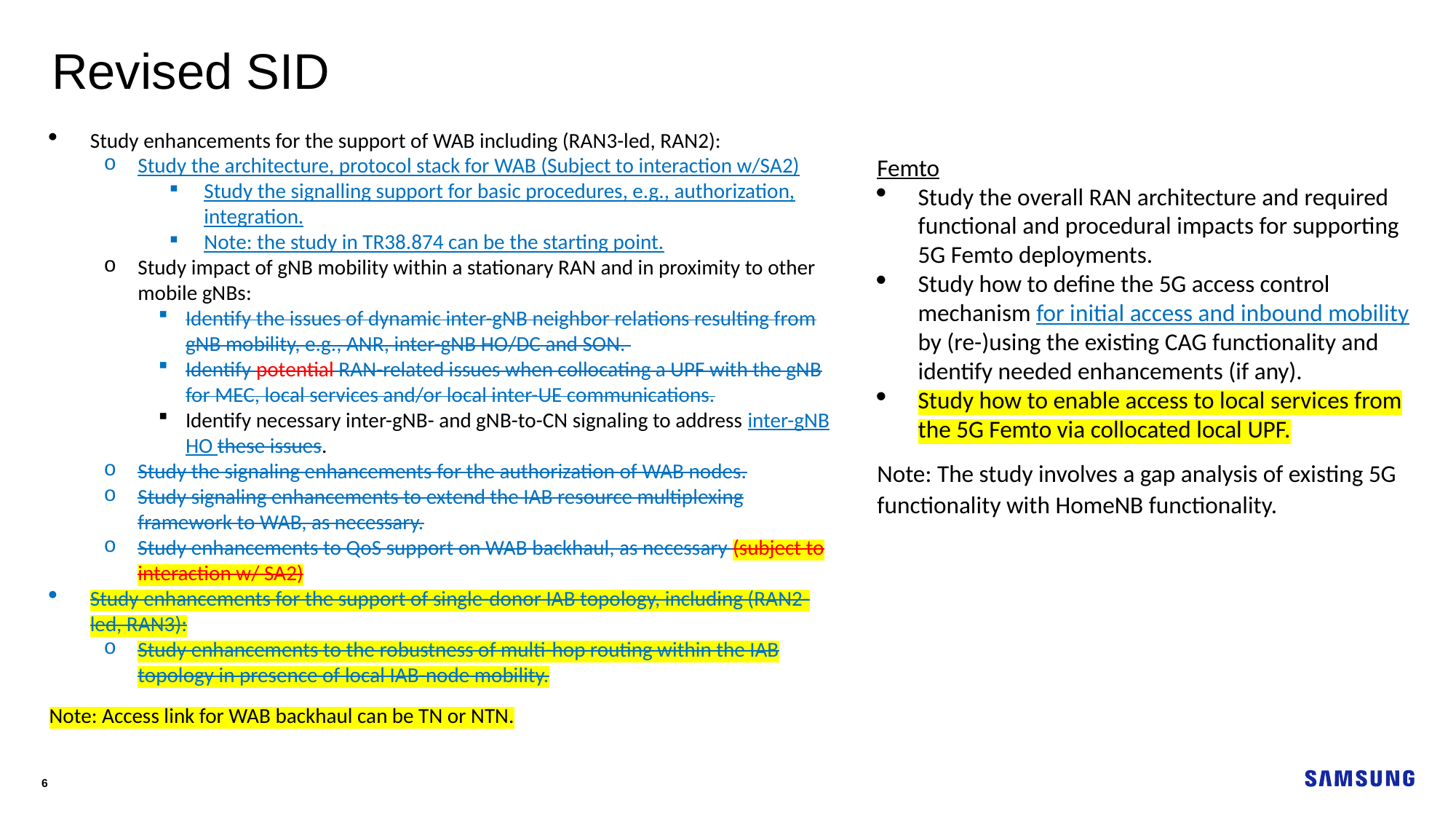

Revised SID
Study enhancements for the support of WAB including (RAN3-led, RAN2):
Study the architecture, protocol stack for WAB (Subject to interaction w/SA2)
Study the signalling support for basic procedures, e.g., authorization, integration.
Note: the study in TR38.874 can be the starting point.
Study impact of gNB mobility within a stationary RAN and in proximity to other mobile gNBs:
Identify the issues of dynamic inter-gNB neighbor relations resulting from gNB mobility, e.g., ANR, inter-gNB HO/DC and SON.
Identify potential RAN-related issues when collocating a UPF with the gNB for MEC, local services and/or local inter-UE communications.
Identify necessary inter-gNB- and gNB-to-CN signaling to address inter-gNB HO these issues.
Study the signaling enhancements for the authorization of WAB nodes.
Study signaling enhancements to extend the IAB resource multiplexing framework to WAB, as necessary.
Study enhancements to QoS support on WAB backhaul, as necessary (subject to interaction w/ SA2)
Study enhancements for the support of single-donor IAB topology, including (RAN2-led, RAN3):
Study enhancements to the robustness of multi-hop routing within the IAB topology in presence of local IAB-node mobility.
Note: Access link for WAB backhaul can be TN or NTN.
Femto
Study the overall RAN architecture and required functional and procedural impacts for supporting 5G Femto deployments.
Study how to define the 5G access control mechanism for initial access and inbound mobility by (re-)using the existing CAG functionality and identify needed enhancements (if any).
Study how to enable access to local services from the 5G Femto via collocated local UPF.
Note: The study involves a gap analysis of existing 5G functionality with HomeNB functionality.